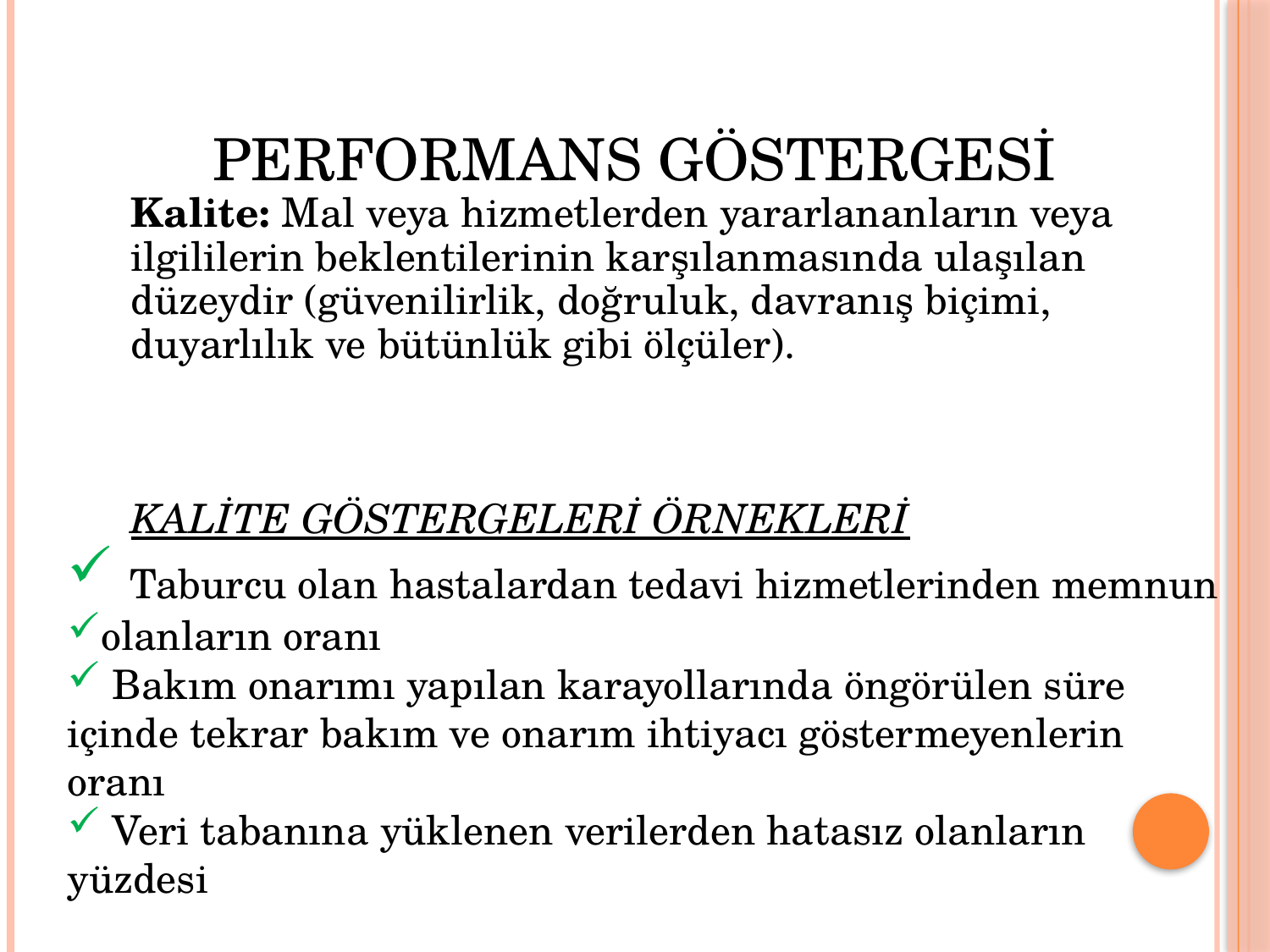

PERFORMANS GÖSTERGESİ
Kalite: Mal veya hizmetlerden yararlananların veya ilgililerin beklentilerinin karşılanmasında ulaşılan düzeydir (güvenilirlik, doğruluk, davranış biçimi, duyarlılık ve bütünlük gibi ölçüler).

KALİTE GÖSTERGELERİ ÖRNEKLERİ
 Taburcu olan hastalardan tedavi hizmetlerinden memnun
olanların oranı
 Bakım onarımı yapılan karayollarında öngörülen süre içinde tekrar bakım ve onarım ihtiyacı göstermeyenlerin oranı
 Veri tabanına yüklenen verilerden hatasız olanların yüzdesi